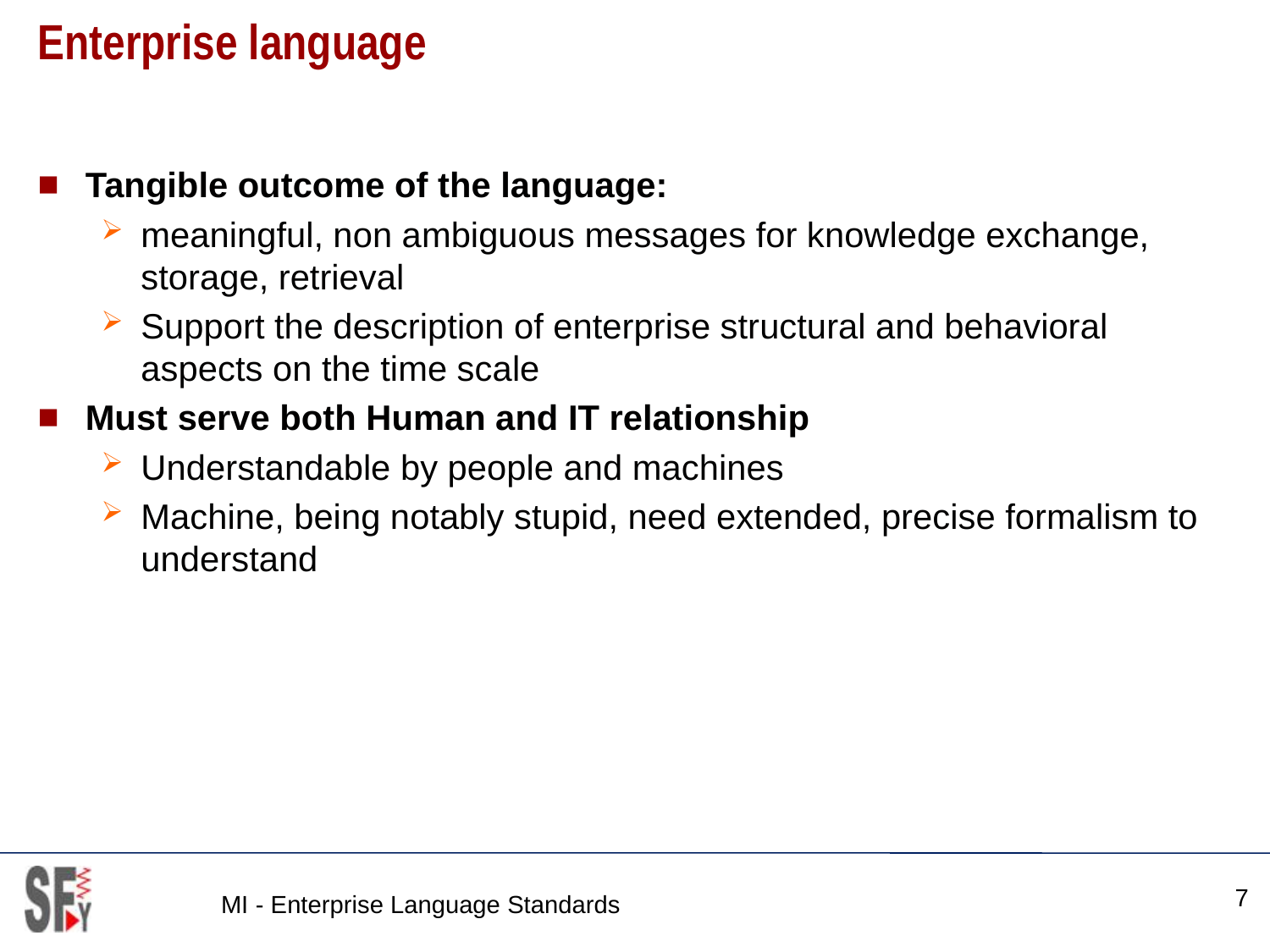

# Enterprise language
Tangible outcome of the language:
meaningful, non ambiguous messages for knowledge exchange, storage, retrieval
Support the description of enterprise structural and behavioral aspects on the time scale
Must serve both Human and IT relationship
Understandable by people and machines
Machine, being notably stupid, need extended, precise formalism to understand
7
MI - Enterprise Language Standards